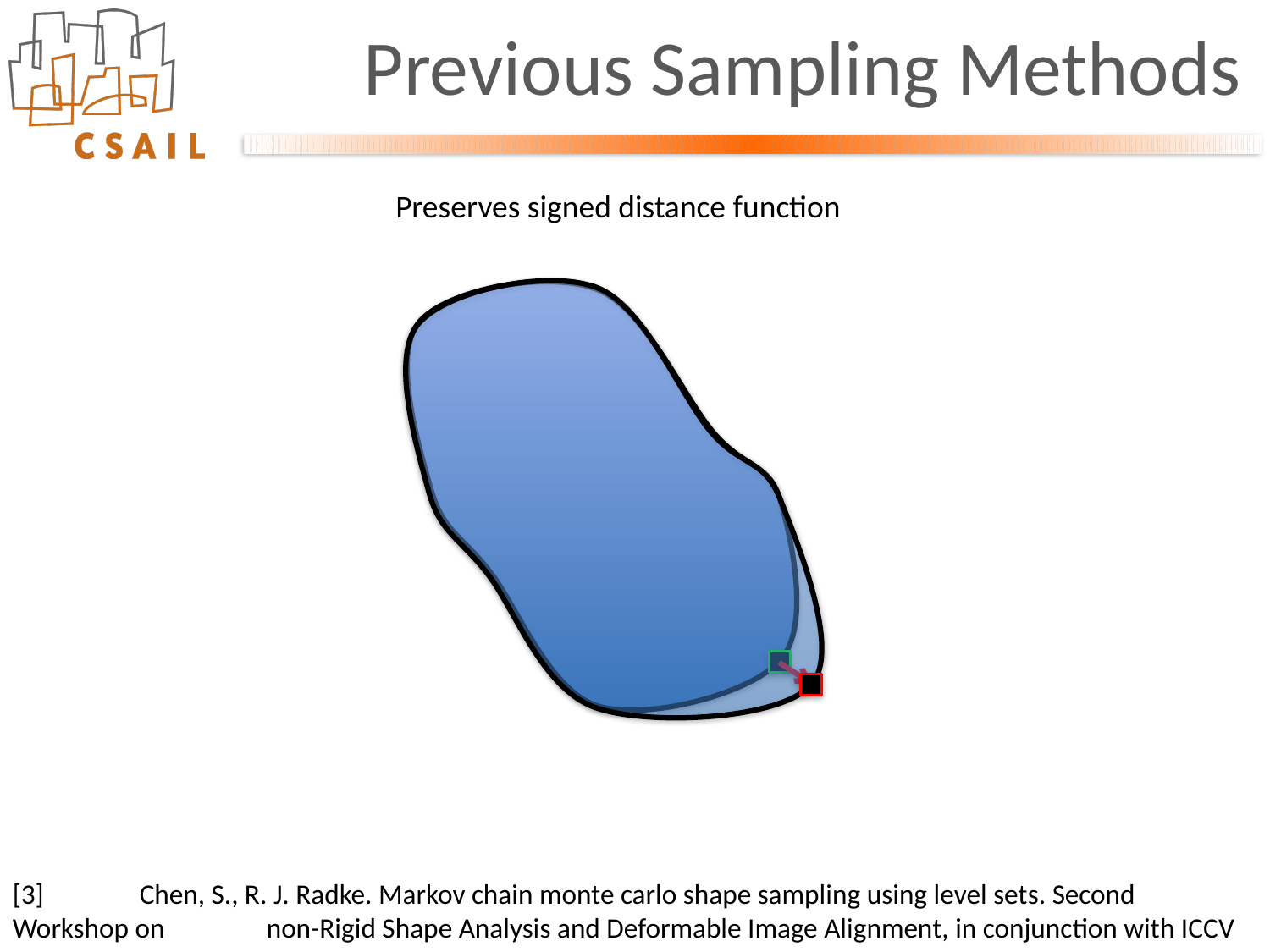

# Previous Sampling Methods
Preserves signed distance function

[3]	Chen, S., R. J. Radke. Markov chain monte carlo shape sampling using level sets. Second Workshop on 	non-Rigid Shape Analysis and Deformable Image Alignment, in conjunction with ICCV 2009.